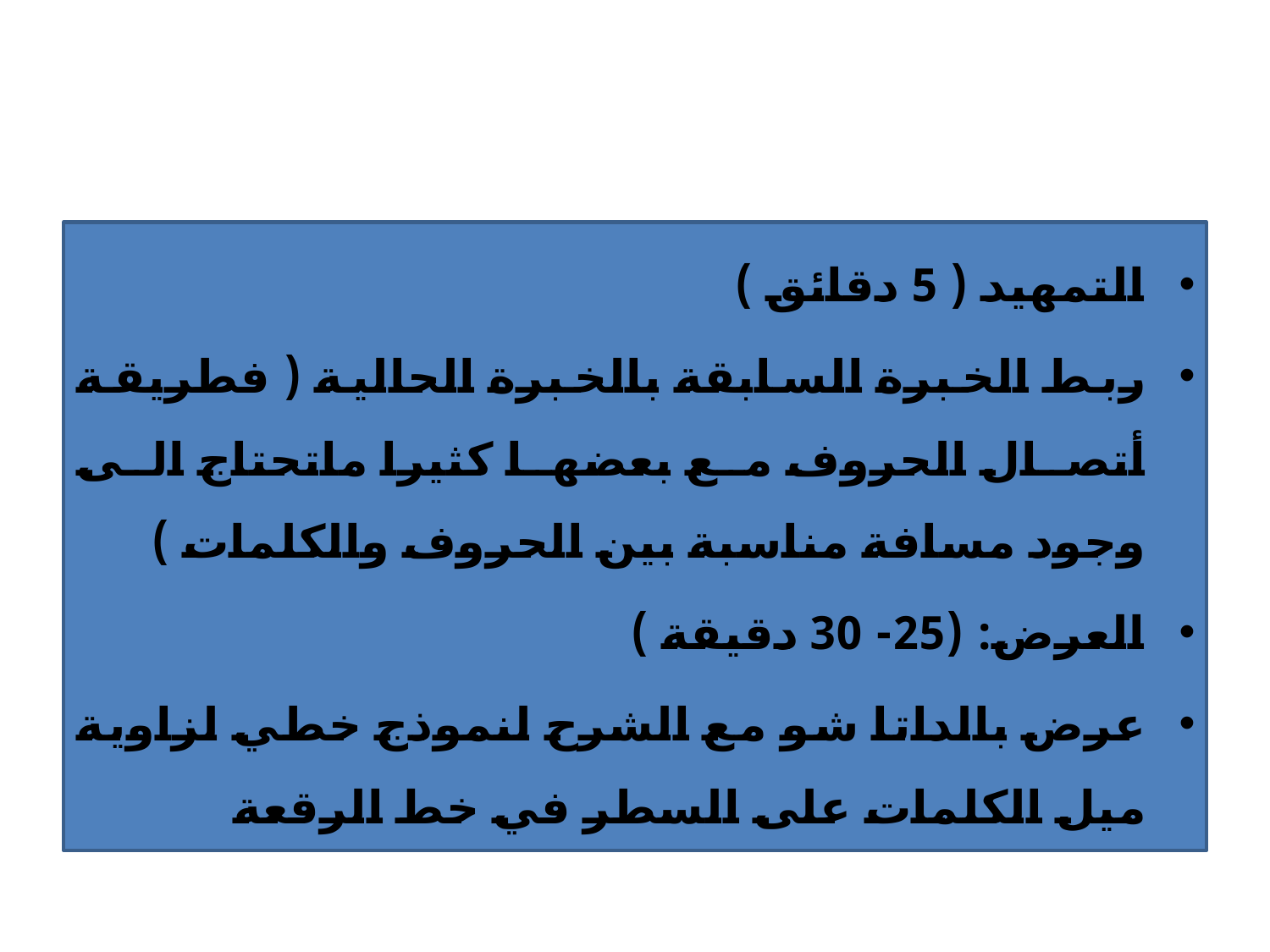

#
التمهيد ( 5 دقائق )
ربط الخبرة السابقة بالخبرة الحالية ( فطريقة أتصال الحروف مع بعضها كثيرا ماتحتاج الى وجود مسافة مناسبة بين الحروف والكلمات )
العرض: (25- 30 دقيقة )
عرض بالداتا شو مع الشرح لنموذج خطي لزاوية ميل الكلمات على السطر في خط الرقعة